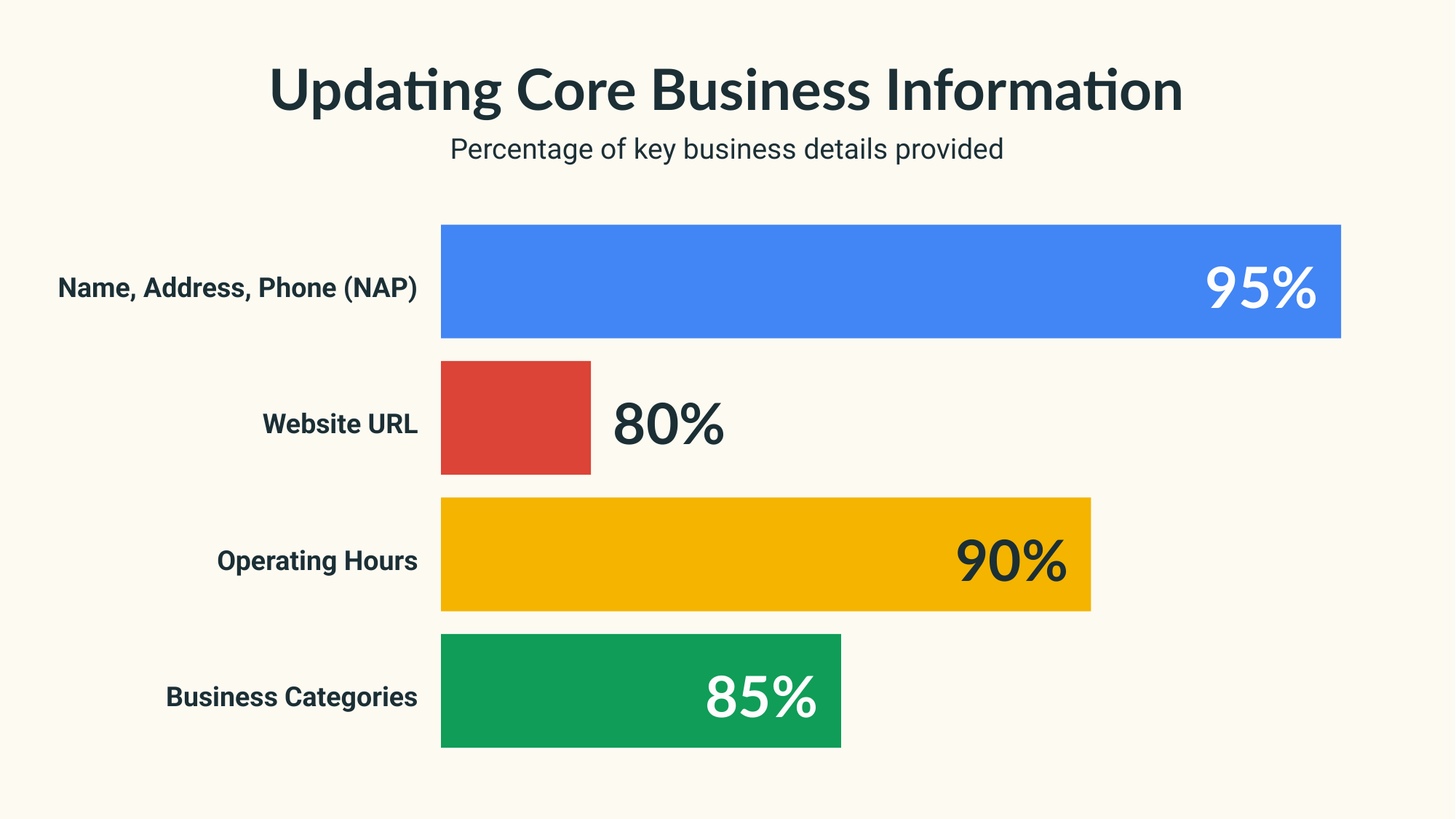

Updating Core Business Information
Percentage of key business details provided

95%
Name, Address, Phone (NAP)

80%
Website URL

90%
Operating Hours

85%
Business Categories